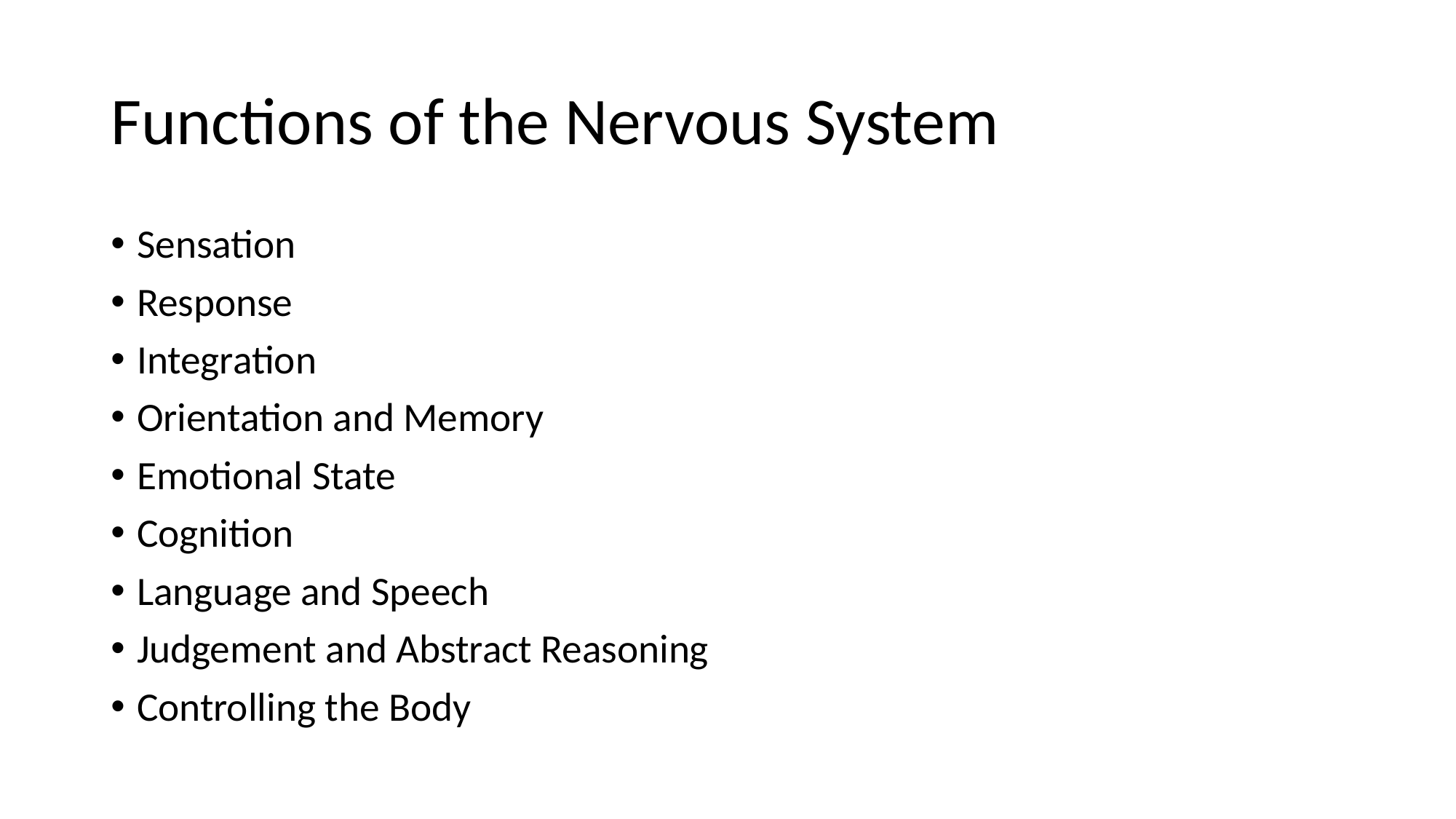

# Functions of the Nervous System
Sensation
Response
Integration
Orientation and Memory
Emotional State
Cognition
Language and Speech
Judgement and Abstract Reasoning
Controlling the Body